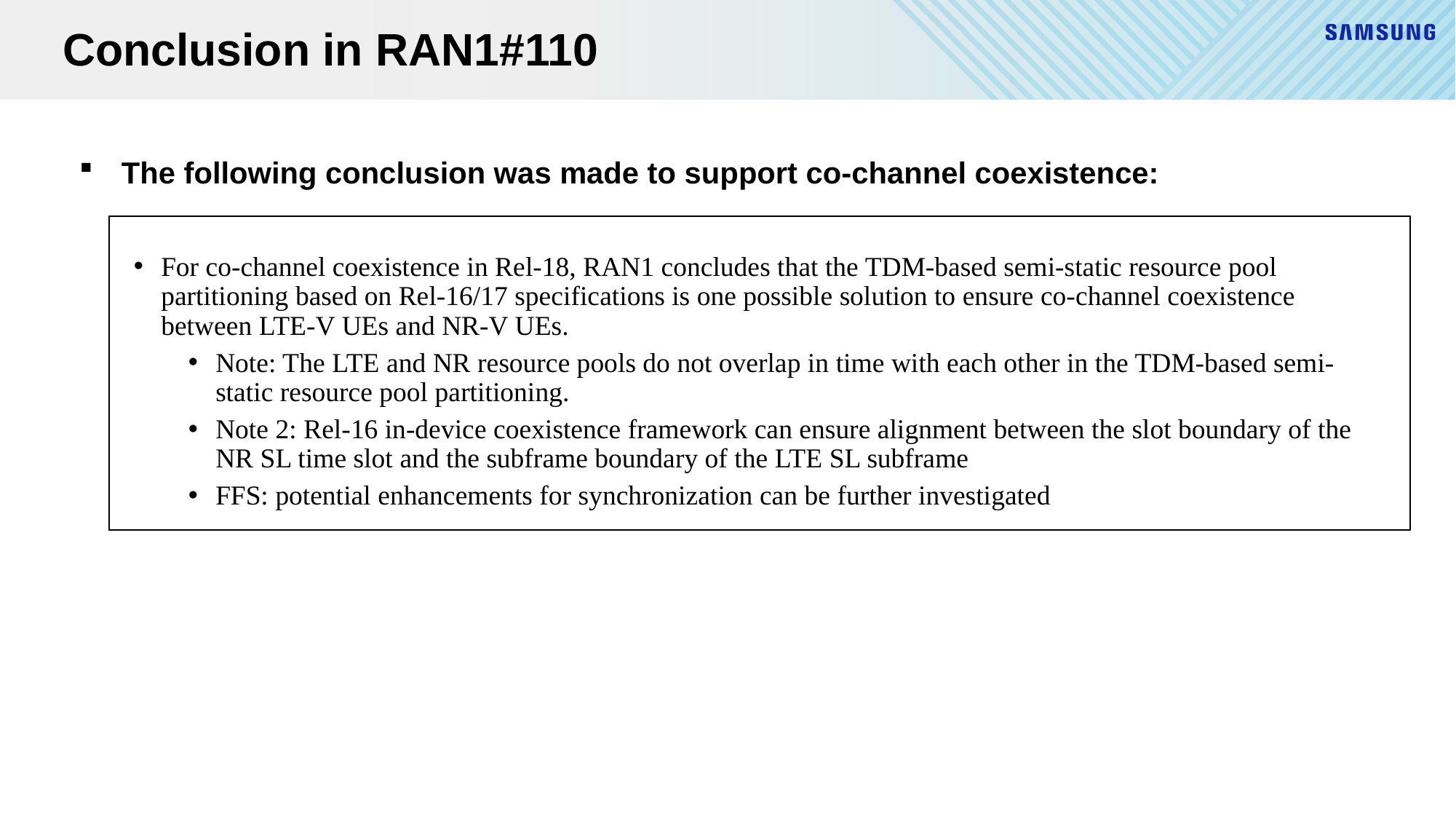

# Conclusion in RAN1#110
The following conclusion was made to support co-channel coexistence:

For co-channel coexistence in Rel-18, RAN1 concludes that the TDM-based semi-static resource pool partitioning based on Rel-16/17 specifications is one possible solution to ensure co-channel coexistence between LTE-V UEs and NR-V UEs.
Note: The LTE and NR resource pools do not overlap in time with each other in the TDM-based semi-static resource pool partitioning.
Note 2: Rel-16 in-device coexistence framework can ensure alignment between the slot boundary of the NR SL time slot and the subframe boundary of the LTE SL subframe
FFS: potential enhancements for synchronization can be further investigated